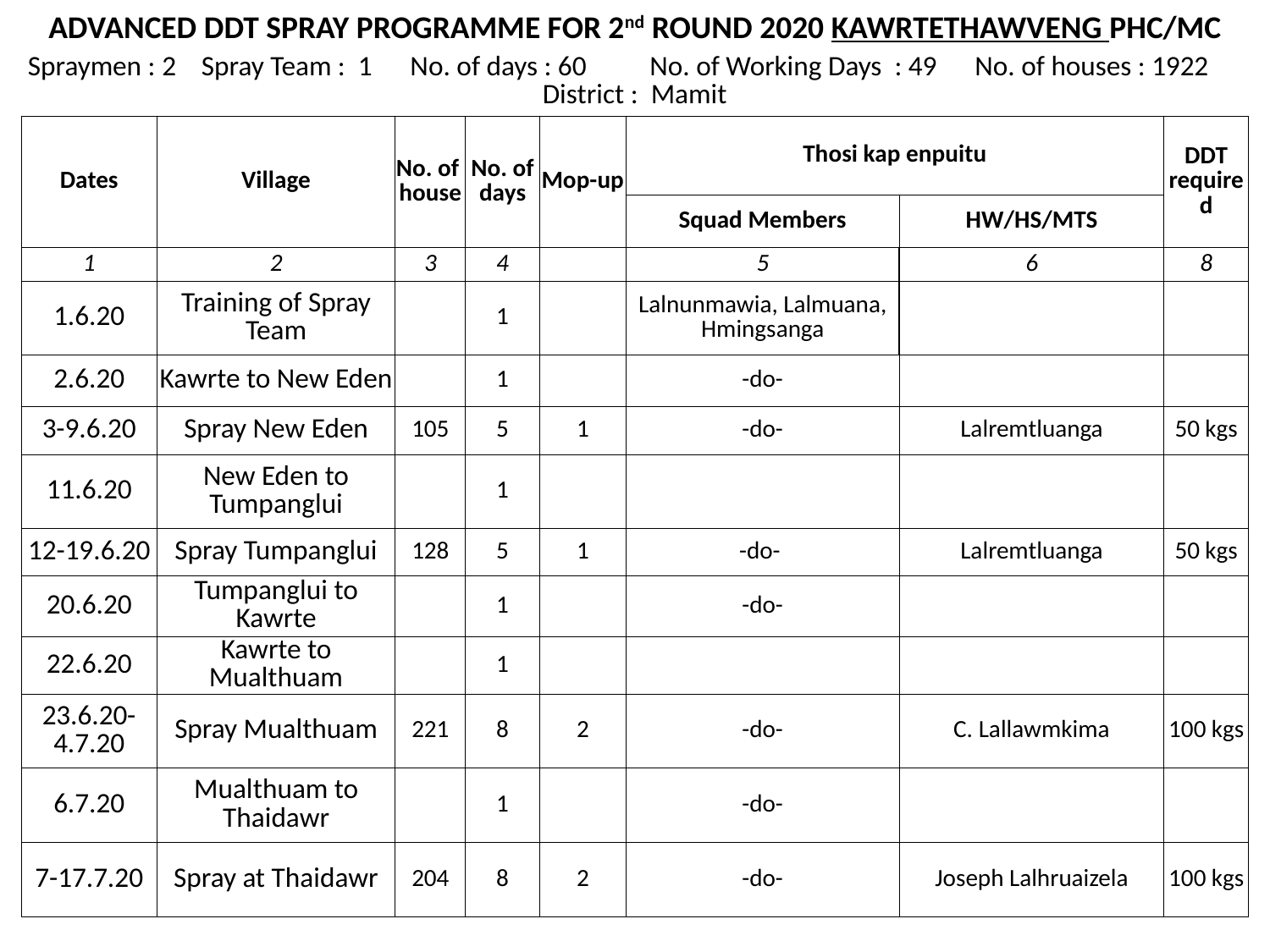

| ADVANCED DDT SPRAY PROGRAMME FOR 2nd ROUND 2020 KAWRTETHAWVENG PHC/MC |  |  |  |  |  |  |  |
| --- | --- | --- | --- | --- | --- | --- | --- |
| Spraymen : 2 Spray Team : 1 No. of days : 60 No. of Working Days : 49 No. of houses : 1922 District : Mamit |  |  |  |  |  |  |  |
| Dates | Village | No. of house | No. of days | Mop-up | Thosi kap enpuitu |  | DDT required |
|  |  |  |  |  | Squad Members | HW/HS/MTS |  |
| 1 | 2 | 3 | 4 |  | 5 | 6 | 8 |
| 1.6.20 | Training of Spray Team |  | 1 |  | Lalnunmawia, Lalmuana, Hmingsanga |  |  |
| 2.6.20 | Kawrte to New Eden |  | 1 |  | -do- |  |  |
| 3-9.6.20 | Spray New Eden | 105 | 5 | 1 | -do- | Lalremtluanga | 50 kgs |
| 11.6.20 | New Eden to Tumpanglui |  | 1 |  |  |  |  |
| 12-19.6.20 | Spray Tumpanglui | 128 | 5 | 1 | -do- | Lalremtluanga | 50 kgs |
| 20.6.20 | Tumpanglui to Kawrte |  | 1 |  | -do- |  |  |
| 22.6.20 | Kawrte to Mualthuam |  | 1 |  |  |  |  |
| 23.6.20-4.7.20 | Spray Mualthuam | 221 | 8 | 2 | -do- | C. Lallawmkima | 100 kgs |
| 6.7.20 | Mualthuam to Thaidawr |  | 1 |  | -do- |  |  |
| 7-17.7.20 | Spray at Thaidawr | 204 | 8 | 2 | -do- | Joseph Lalhruaizela | 100 kgs |